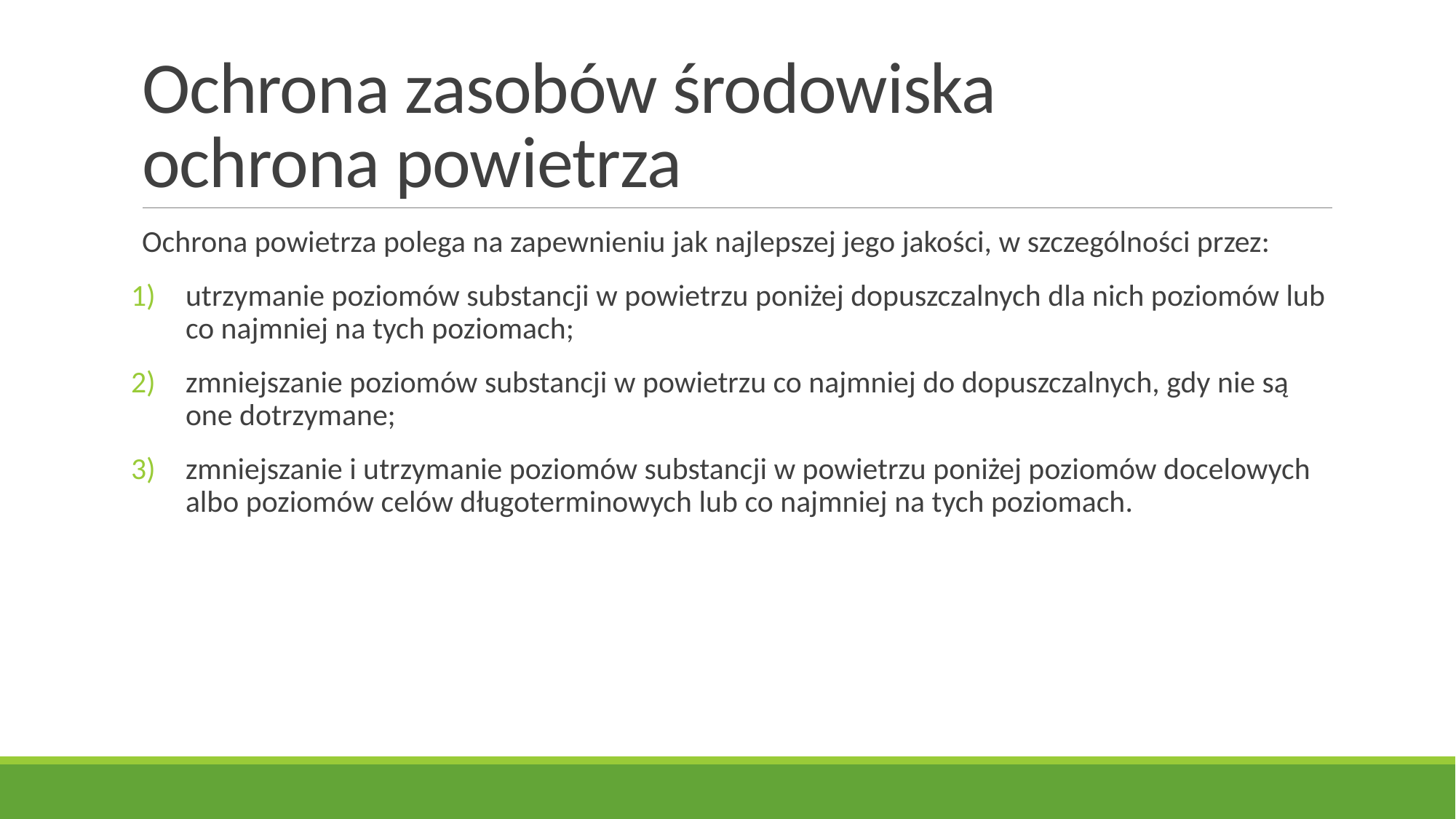

# Ochrona zasobów środowiska ochrona powietrza
Ochrona powietrza polega na zapewnieniu jak najlepszej jego jakości, w szczególności przez:
utrzymanie poziomów substancji w powietrzu poniżej dopuszczalnych dla nich poziomów lub co najmniej na tych poziomach;
zmniejszanie poziomów substancji w powietrzu co najmniej do dopuszczalnych, gdy nie są one dotrzymane;
zmniejszanie i utrzymanie poziomów substancji w powietrzu poniżej poziomów docelowych albo poziomów celów długoterminowych lub co najmniej na tych poziomach.